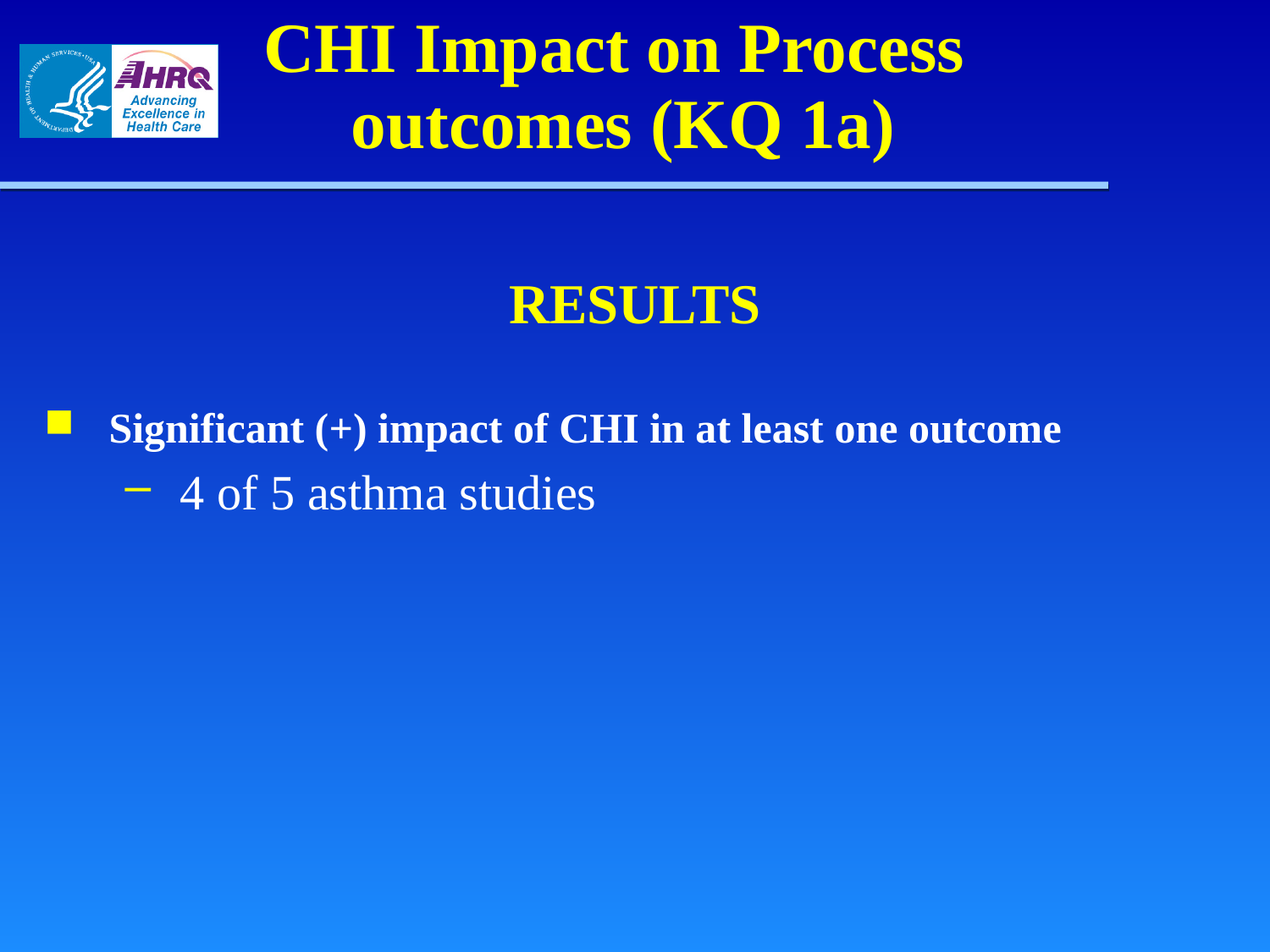

# CHI Impact on Process outcomes (KQ 1a)

RESULTS

Significant (+) impact of CHI in at least one outcome
4 of 5 asthma studies